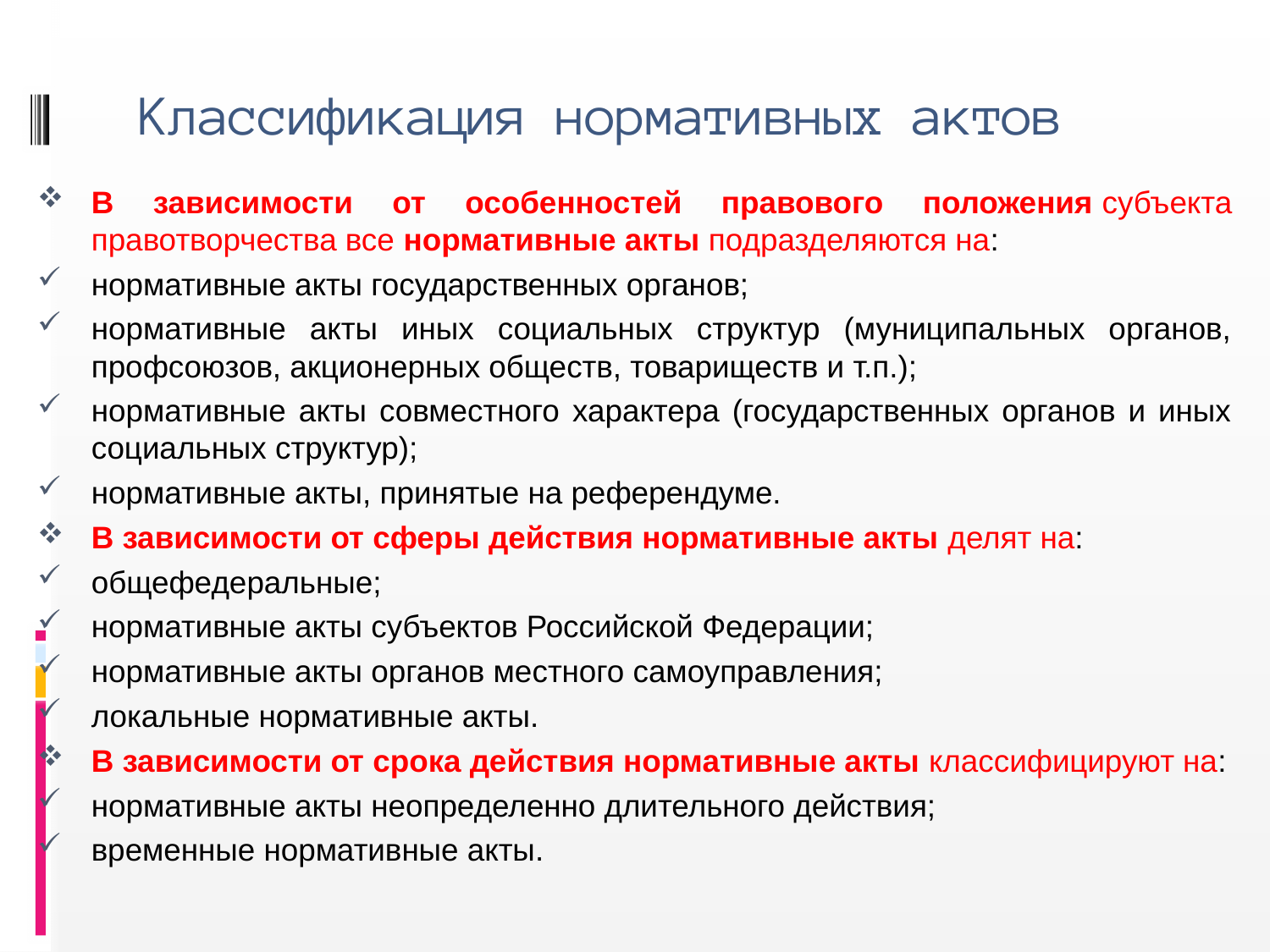

# Классификация нормативных актов
В зависимости от особенностей правового положения субъекта правотворчества все нормативные акты подразделяются на:
нормативные акты государственных органов;
нормативные акты иных социальных структур (муниципальных органов, профсоюзов, акционерных обществ, товариществ и т.п.);
нормативные акты совместного характера (государственных органов и иных социальных структур);
нормативные акты, принятые на референдуме.
В зависимости от сферы действия нормативные акты делят на:
общефедеральные;
нормативные акты субъектов Российской Федерации;
нормативные акты органов местного самоуправления;
локальные нормативные акты.
В зависимости от срока действия нормативные акты классифицируют на:
нормативные акты неопределенно длительного действия;
временные нормативные акты.